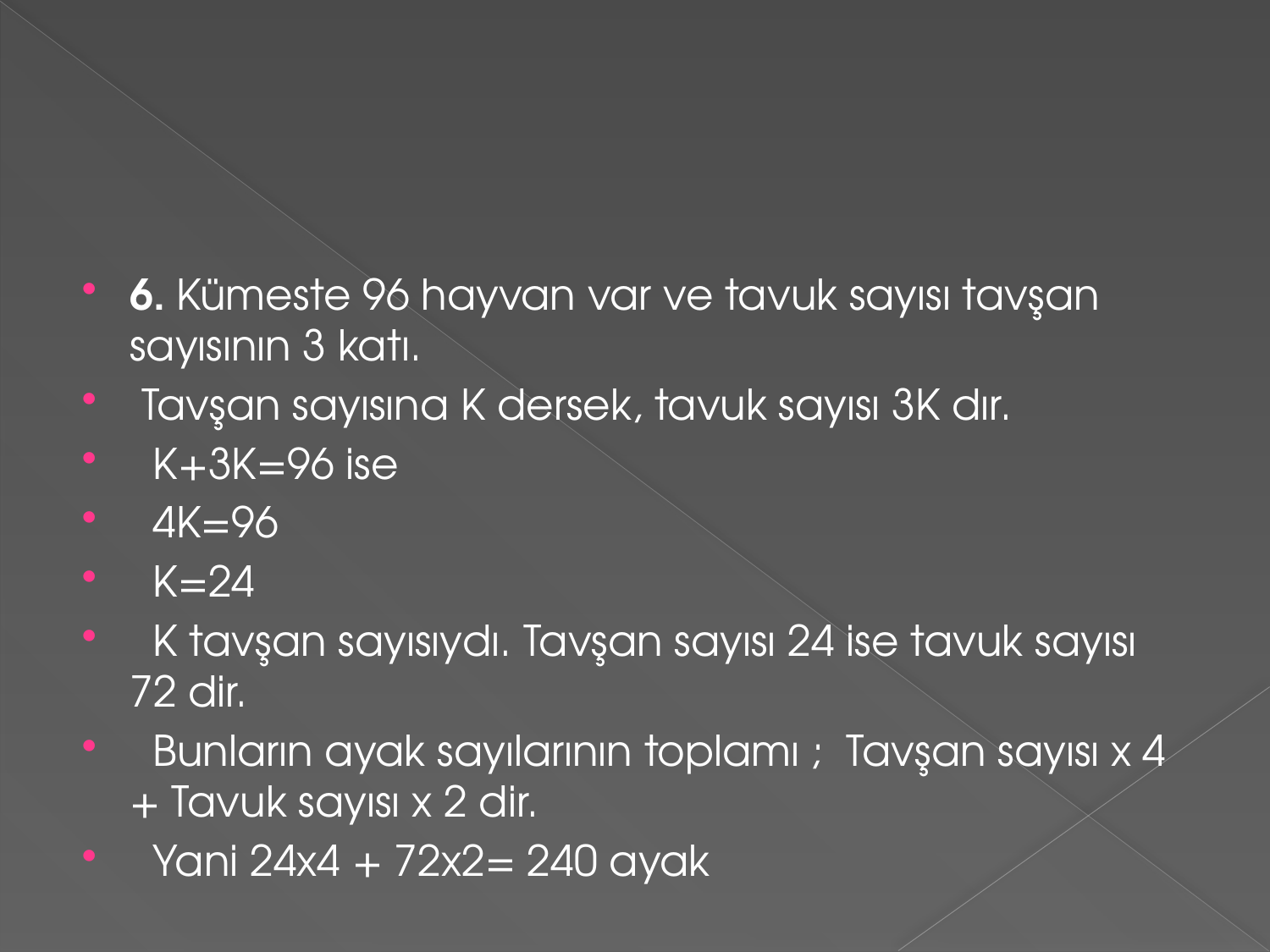

#
6. Kümeste 96 hayvan var ve tavuk sayısı tavşan sayısının 3 katı.
 Tavşan sayısına K dersek, tavuk sayısı 3K dır.
  K+3K=96 ise
  4K=96
  K=24
  K tavşan sayısıydı. Tavşan sayısı 24 ise tavuk sayısı 72 dir.
  Bunların ayak sayılarının toplamı ;  Tavşan sayısı x 4 + Tavuk sayısı x 2 dir.
  Yani 24x4 + 72x2= 240 ayak